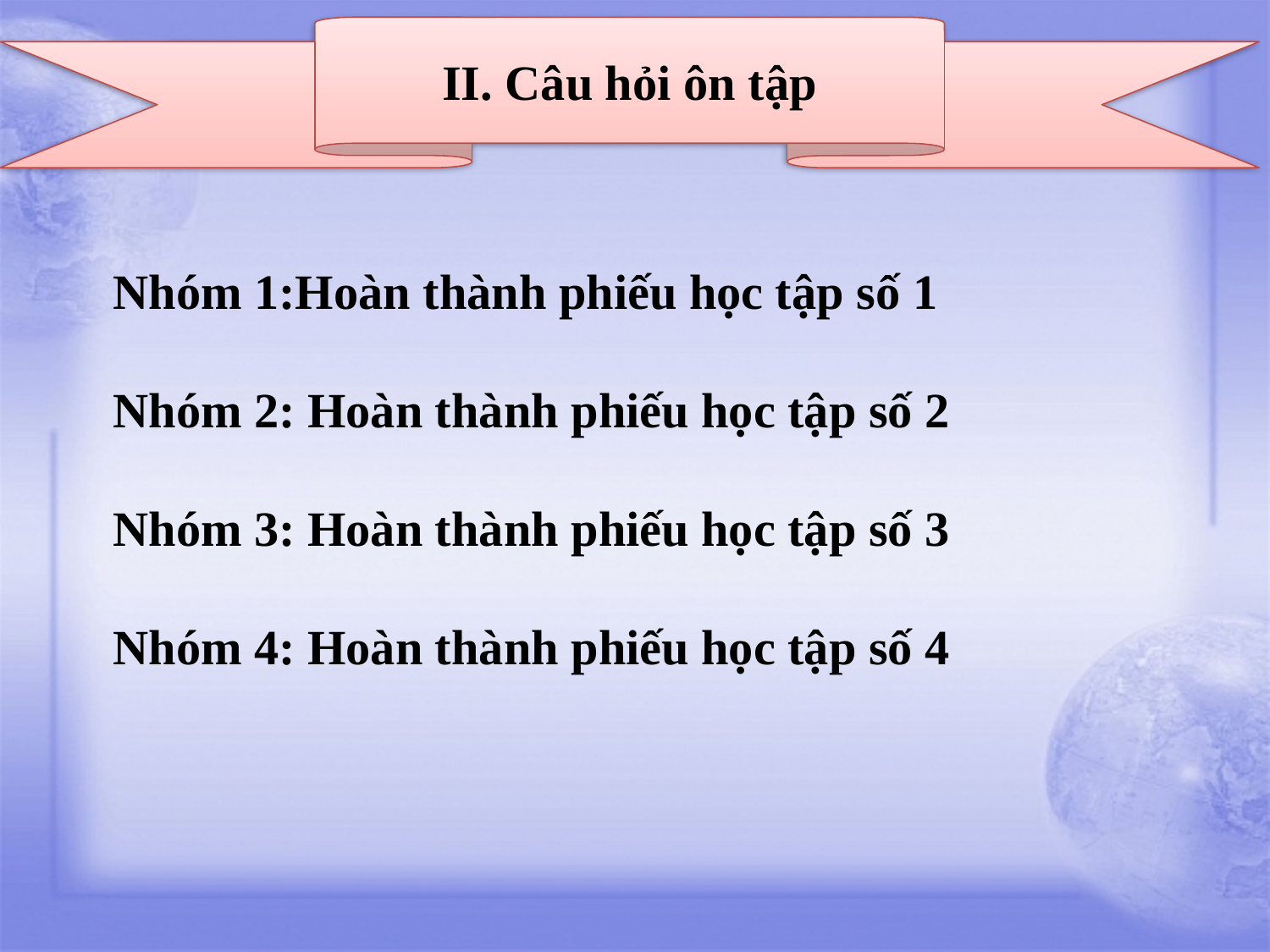

II. Câu hỏi ôn tập
Nhóm 1:Hoàn thành phiếu học tập số 1

Nhóm 2: Hoàn thành phiếu học tập số 2

Nhóm 3: Hoàn thành phiếu học tập số 3

Nhóm 4: Hoàn thành phiếu học tập số 4